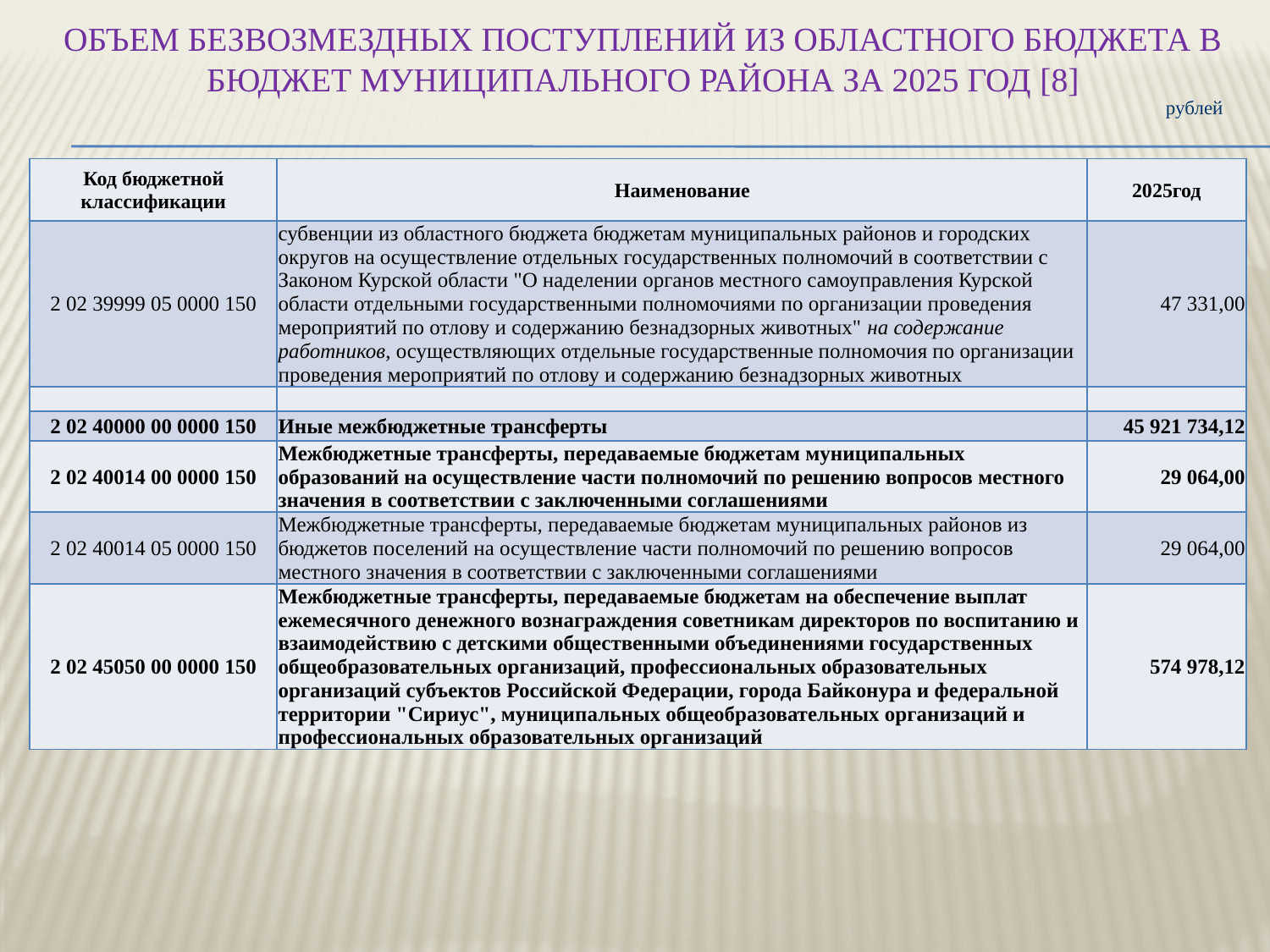

# ОБЪЕМ БЕЗВОЗМЕЗДНЫХ ПОСТУПЛЕНИЙ ИЗ ОБЛАСТНОГО БЮДЖЕТА В БЮДЖЕТ МУНИЦИПАЛЬНОГО РАЙОНА ЗА 2025 ГОД [8]
рублей
| Код бюджетной классификации | Наименование | 2025год |
| --- | --- | --- |
| 2 02 39999 05 0000 150 | субвенции из областного бюджета бюджетам муниципальных районов и городских округов на осуществление отдельных государственных полномочий в соответствии с Законом Курской области "О наделении органов местного самоуправления Курской области отдельными государственными полномочиями по организации проведения мероприятий по отлову и содержанию безнадзорных животных" на содержание работников, осуществляющих отдельные государственные полномочия по организации проведения мероприятий по отлову и содержанию безнадзорных животных | 47 331,00 |
|  |  |  |
| 2 02 40000 00 0000 150 | Иные межбюджетные трансферты | 45 921 734,12 |
| 2 02 40014 00 0000 150 | Межбюджетные трансферты, передаваемые бюджетам муниципальных образований на осуществление части полномочий по решению вопросов местного значения в соответствии с заключенными соглашениями | 29 064,00 |
| 2 02 40014 05 0000 150 | Межбюджетные трансферты, передаваемые бюджетам муниципальных районов из бюджетов поселений на осуществление части полномочий по решению вопросов местного значения в соответствии с заключенными соглашениями | 29 064,00 |
| 2 02 45050 00 0000 150 | Межбюджетные трансферты, передаваемые бюджетам на обеспечение выплат ежемесячного денежного вознаграждения советникам директоров по воспитанию и взаимодействию с детскими общественными объединениями государственных общеобразовательных организаций, профессиональных образовательных организаций субъектов Российской Федерации, города Байконура и федеральной территории "Сириус", муниципальных общеобразовательных организаций и профессиональных образовательных организаций | 574 978,12 |